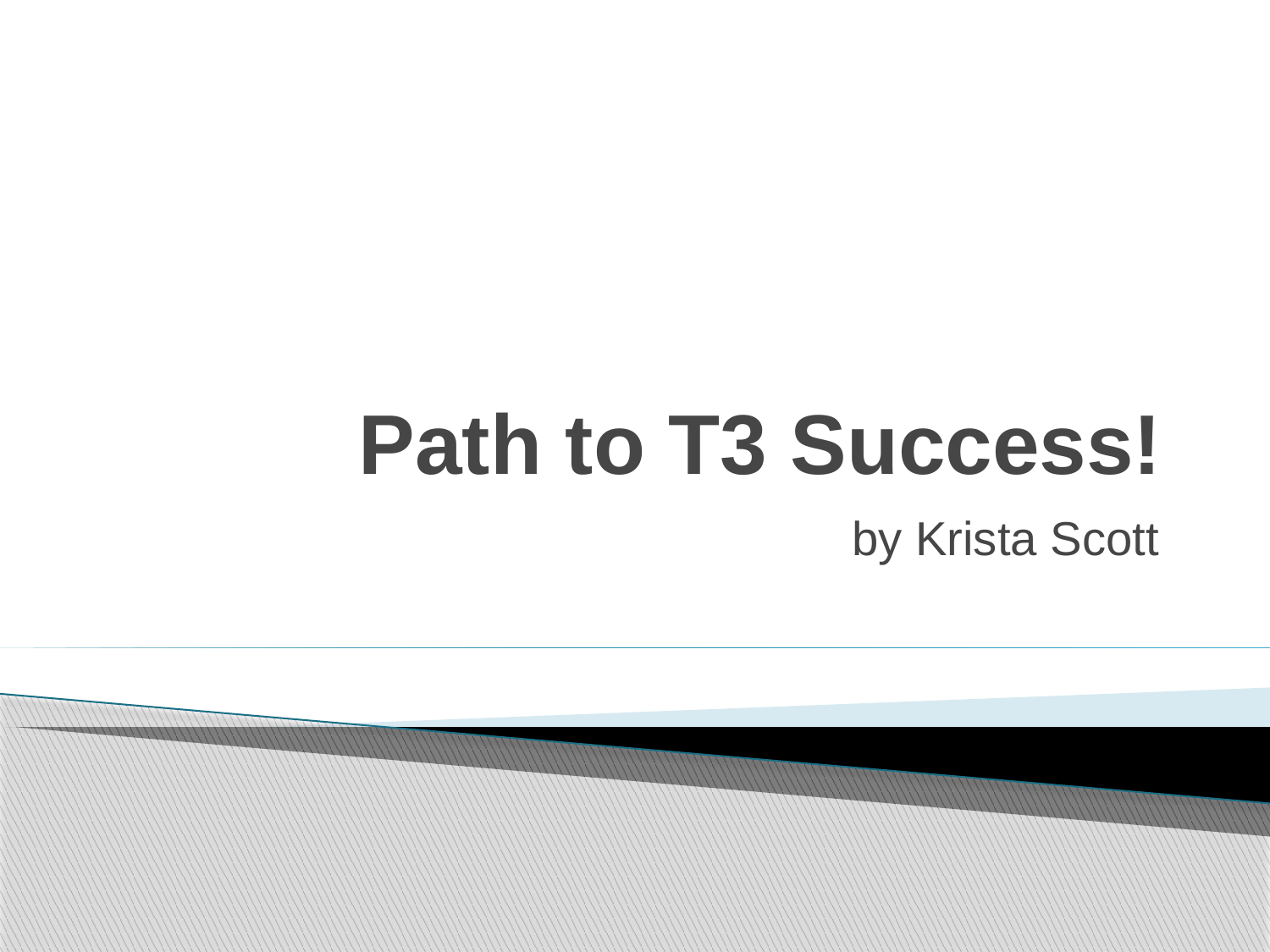

# Path to T3 Success!
by Krista Scott